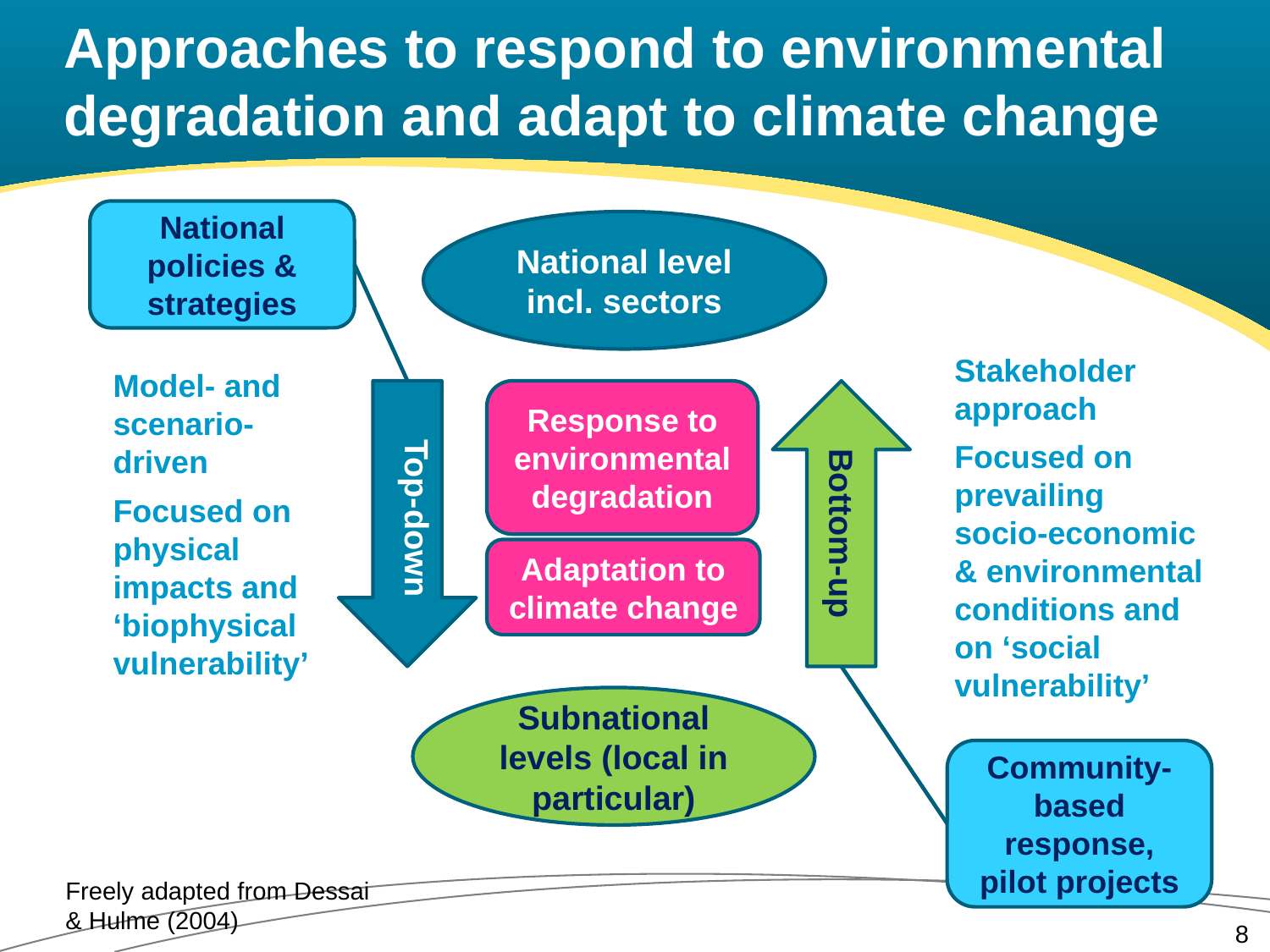

# Approaches to respond to environmental degradation and adapt to climate change
National policies & strategies
National level incl. sectors
Stakeholder approach
Focused on prevailing socio-economic & environmental conditions and on ‘social vulnerability’
Model- and scenario-driven
Focused on physical impacts and ‘biophysical vulnerability’

Response to environmental degradation

Top-down
Bottom-up
Adaptation to climate change
Subnational levels (local in particular)
Community-based response, pilot projects
Freely adapted from Dessai & Hulme (2004)
8